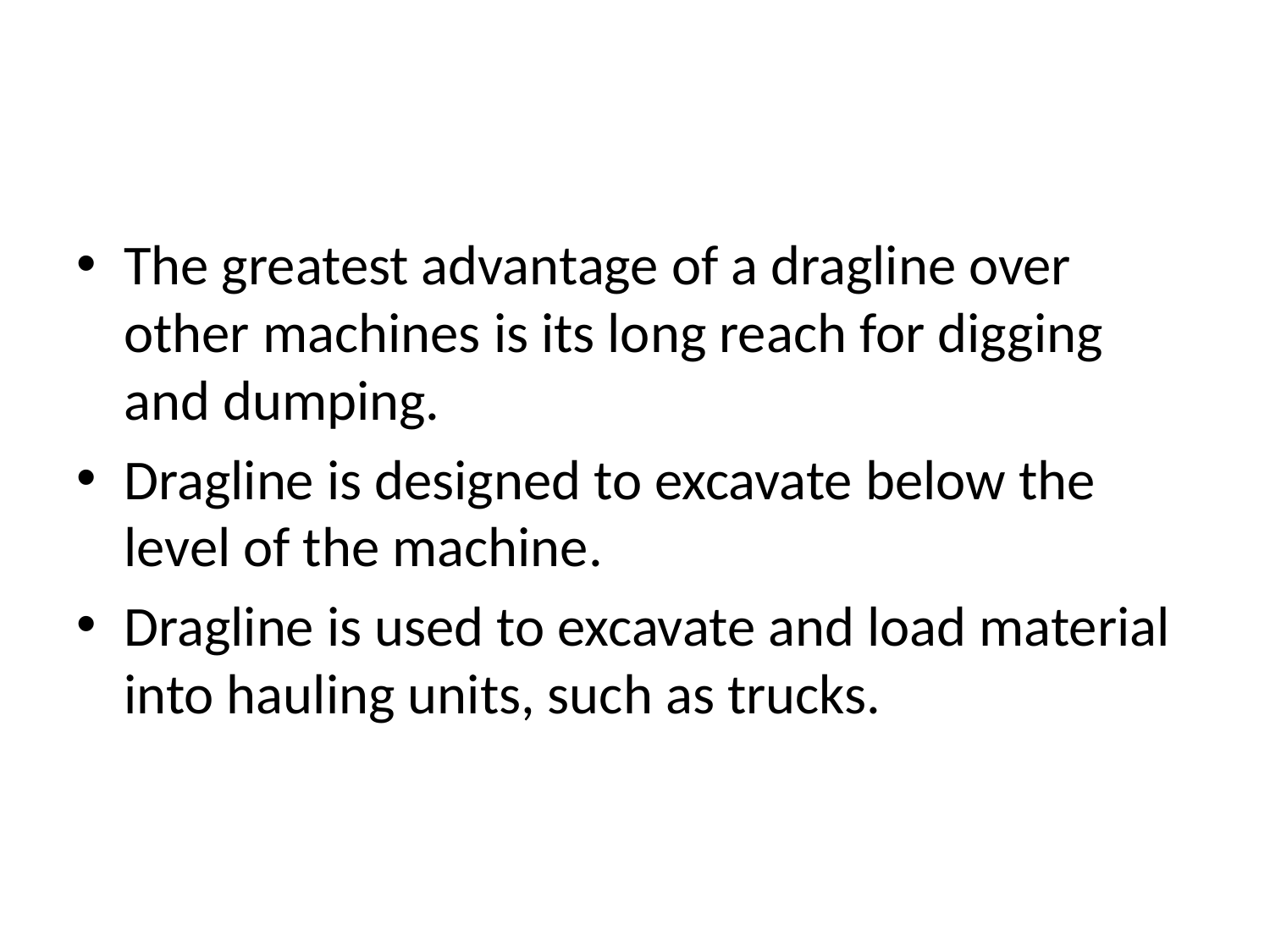

#
The greatest advantage of a dragline over other machines is its long reach for digging and dumping.
Dragline is designed to excavate below the level of the machine.
Dragline is used to excavate and load material into hauling units, such as trucks.